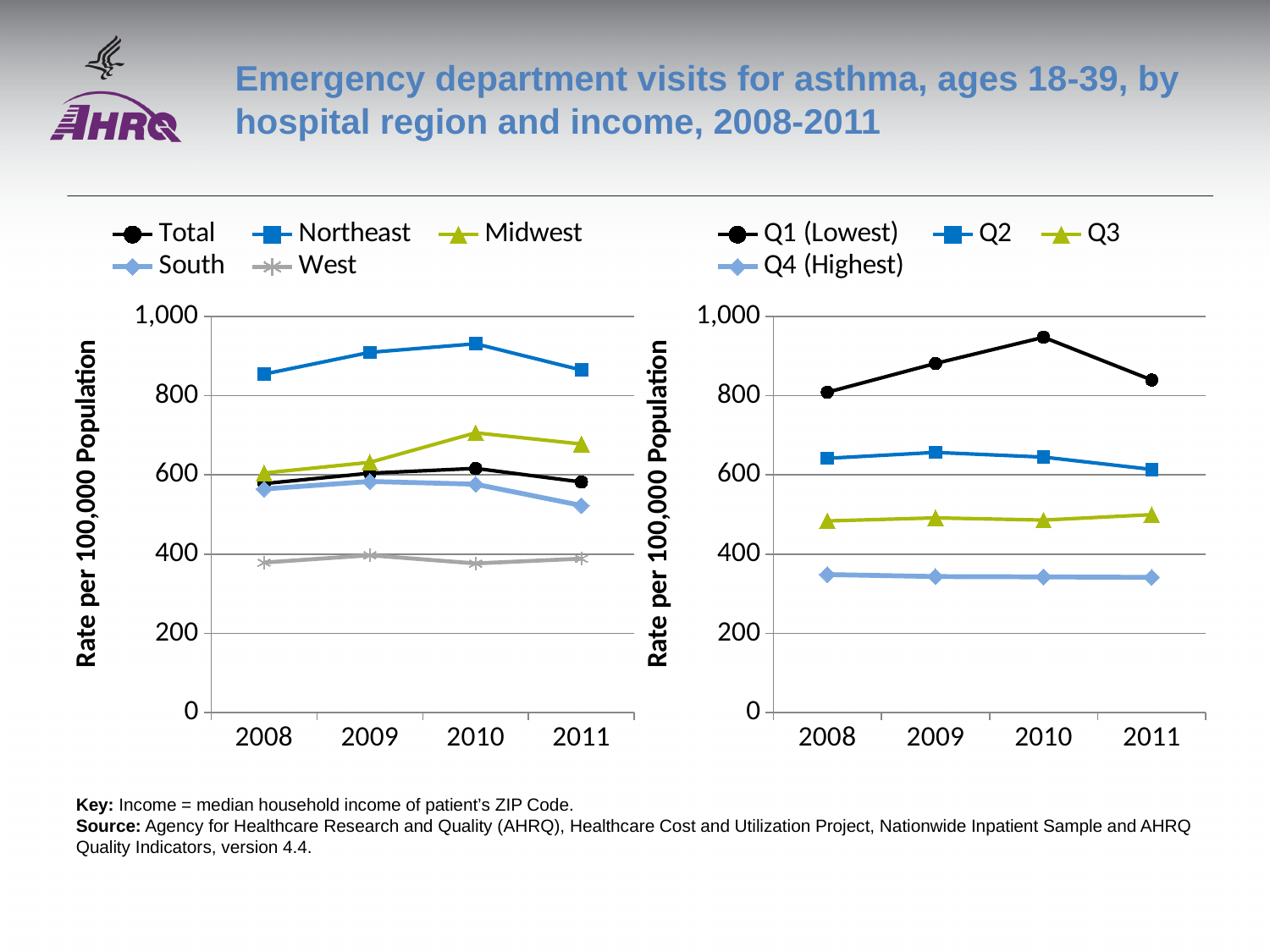

# Emergency department visits for asthma, ages 18-39, by hospital region and income, 2008-2011

### Chart

| Category | Total | Northeast | Midwest | South | West |
|---|---|---|---|---|---|
| 2008 | 578.0 | 854.4 | 604.6 | 564.4 | 378.6 |
| 2009 | 604.2 | 909.3 | 631.6 | 583.5 | 397.0 |
| 2010 | 616.3 | 931.0 | 706.2 | 576.5 | 376.4 |
| 2011 | 582.0 | 864.6 | 677.9 | 522.6 | 388.4 |

### Chart

| Category | Q1 (Lowest) | Q2 | Q3 | Q4 (Highest) |
|---|---|---|---|---|
| 2008 | 808.6 | 641.8 | 483.7 | 348.3 |
| 2009 | 881.3 | 656.7 | 491.4 | 343.3 |
| 2010 | 947.4 | 644.9 | 485.8 | 342.4 |
| 2011 | 839.5 | 613.8 | 499.6 | 341.2 |
Key: Income = median household income of patient’s ZIP Code.
Source: Agency for Healthcare Research and Quality (AHRQ), Healthcare Cost and Utilization Project, Nationwide Inpatient Sample and AHRQ Quality Indicators, version 4.4.